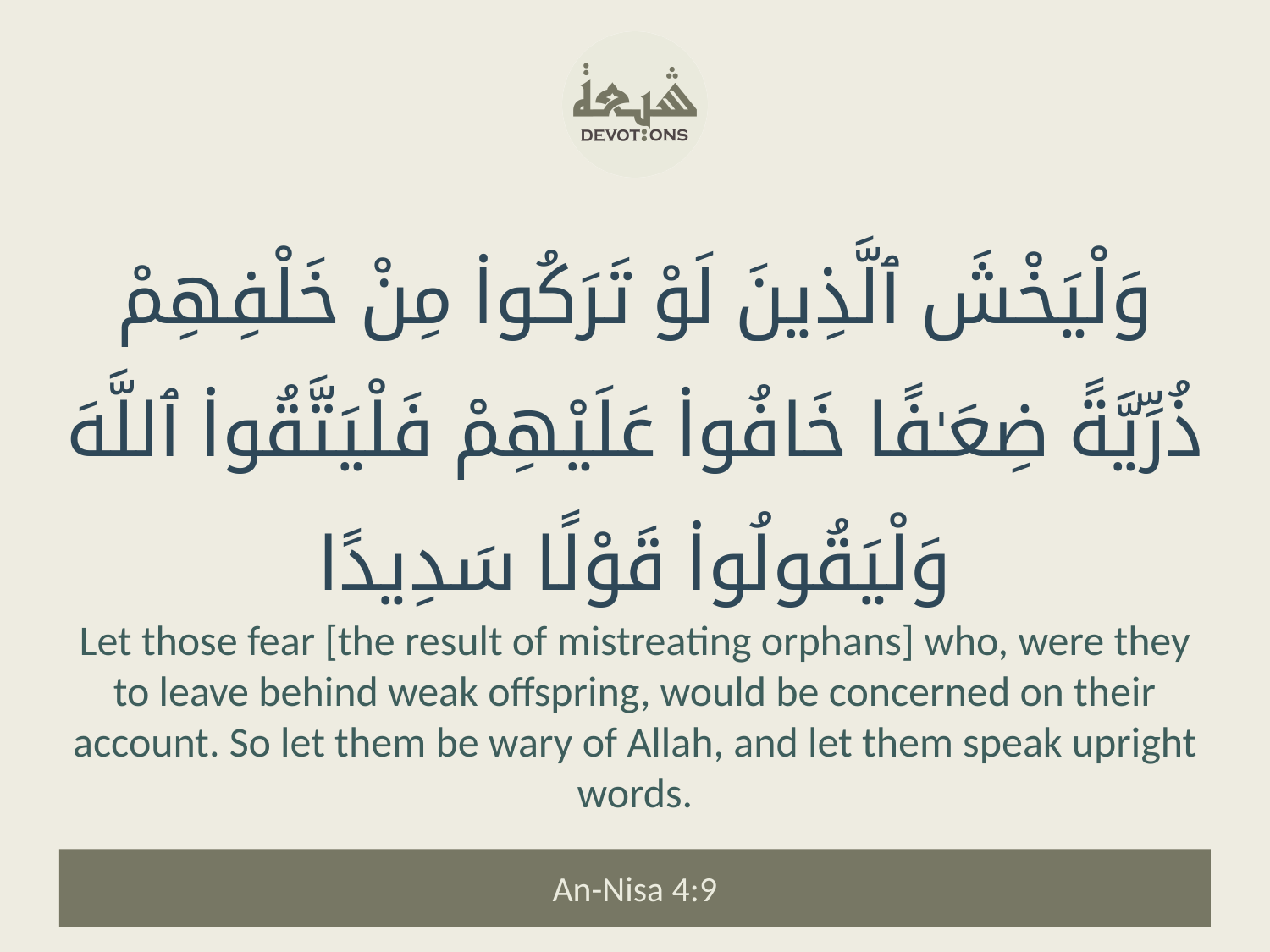

وَلْيَخْشَ ٱلَّذِينَ لَوْ تَرَكُوا۟ مِنْ خَلْفِهِمْ ذُرِّيَّةً ضِعَـٰفًا خَافُوا۟ عَلَيْهِمْ فَلْيَتَّقُوا۟ ٱللَّهَ وَلْيَقُولُوا۟ قَوْلًا سَدِيدًا
Let those fear [the result of mistreating orphans] who, were they to leave behind weak offspring, would be concerned on their account. So let them be wary of Allah, and let them speak upright words.
An-Nisa 4:9